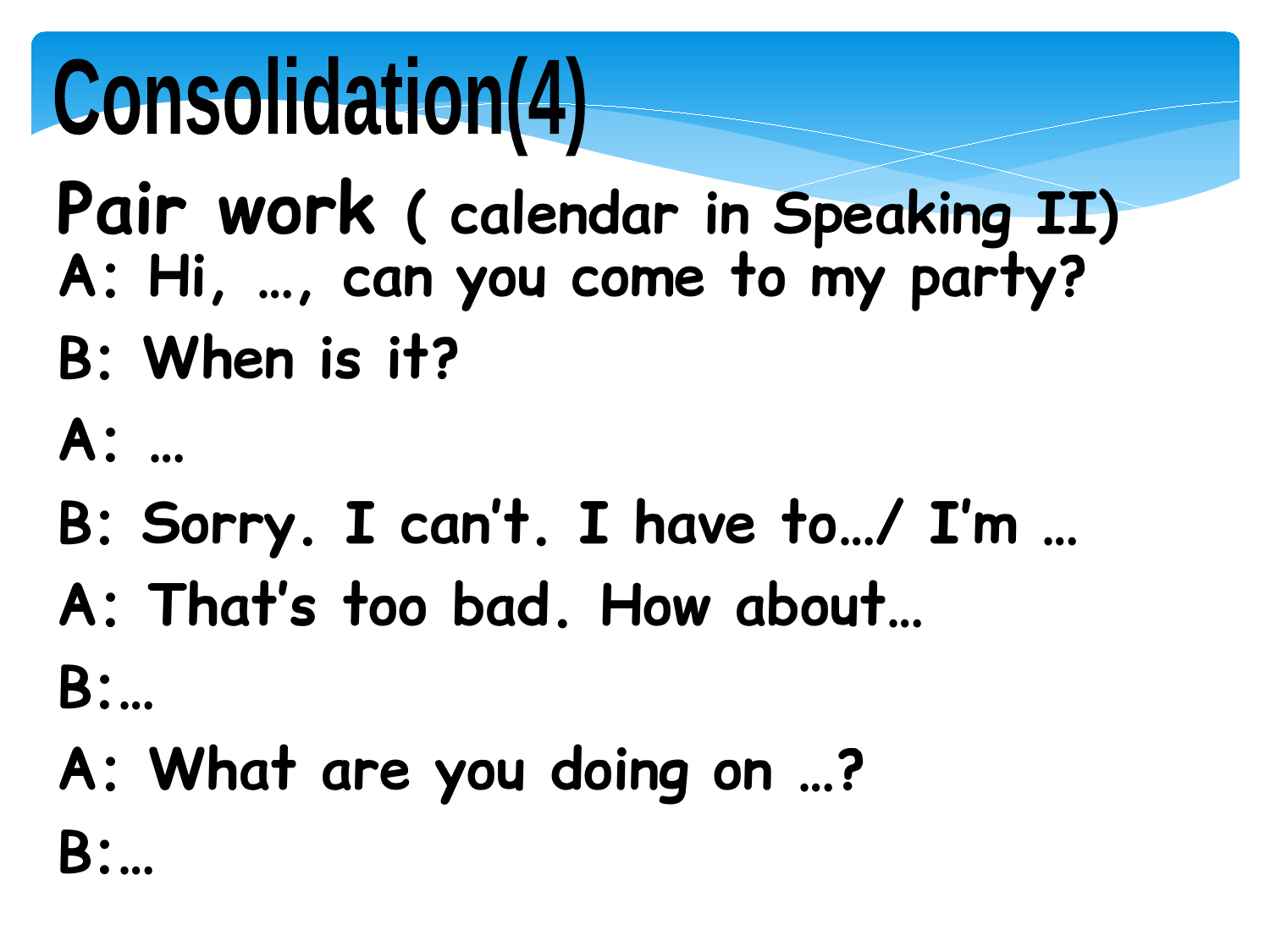

Consolidation(4)
Pair work ( calendar in Speaking II)
A: Hi, …, can you come to my party?
B: When is it?
A: …
B: Sorry. I can’t. I have to…/ I’m …
A: That’s too bad. How about…
B:…
A: What are you doing on …?
B:…